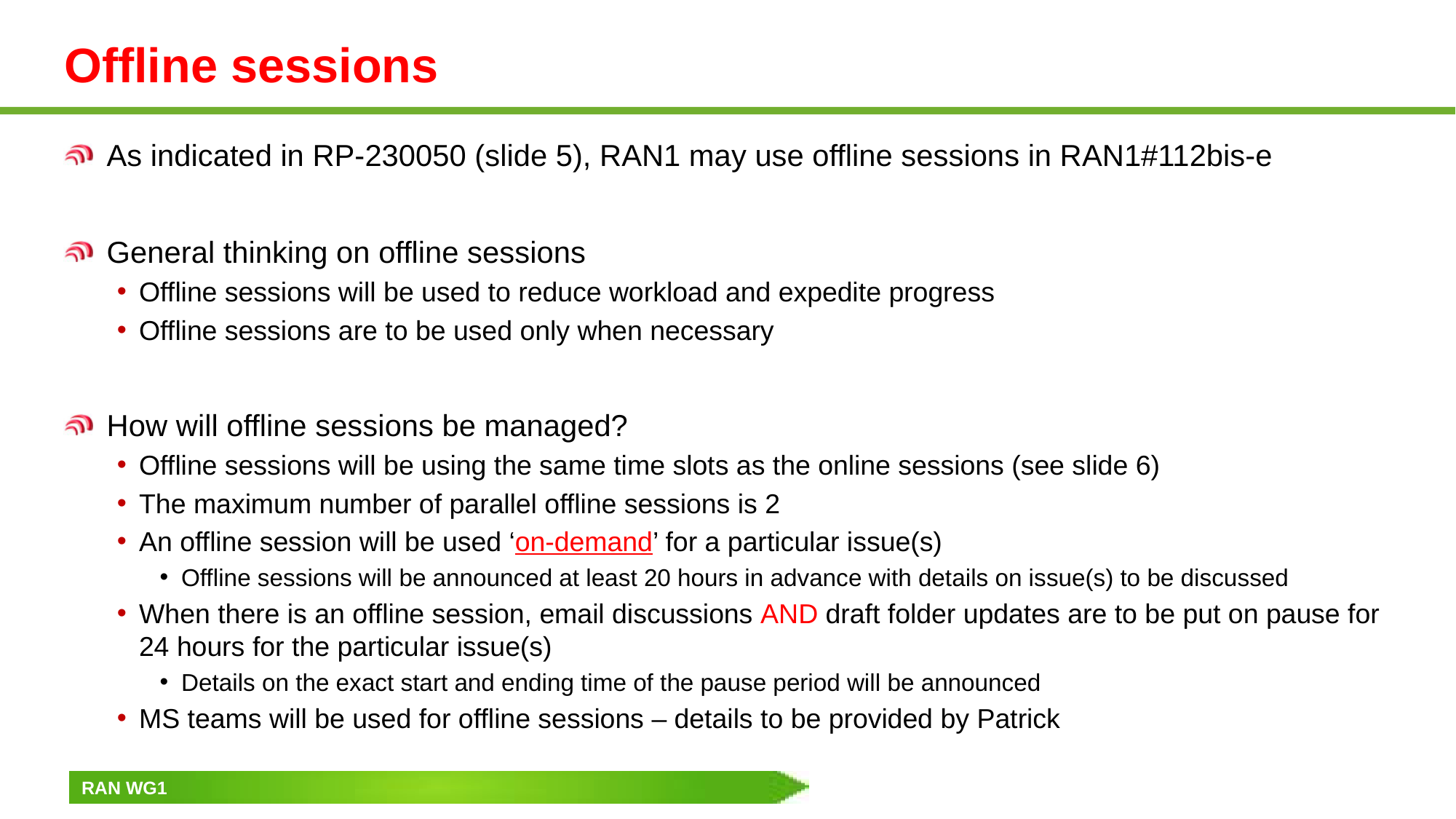

# Offline sessions
As indicated in RP-230050 (slide 5), RAN1 may use offline sessions in RAN1#112bis-e

General thinking on offline sessions
Offline sessions will be used to reduce workload and expedite progress
Offline sessions are to be used only when necessary

How will offline sessions be managed?
Offline sessions will be using the same time slots as the online sessions (see slide 6)
The maximum number of parallel offline sessions is 2
An offline session will be used ‘on-demand’ for a particular issue(s)
Offline sessions will be announced at least 20 hours in advance with details on issue(s) to be discussed
When there is an offline session, email discussions AND draft folder updates are to be put on pause for 24 hours for the particular issue(s)
Details on the exact start and ending time of the pause period will be announced
MS teams will be used for offline sessions – details to be provided by Patrick